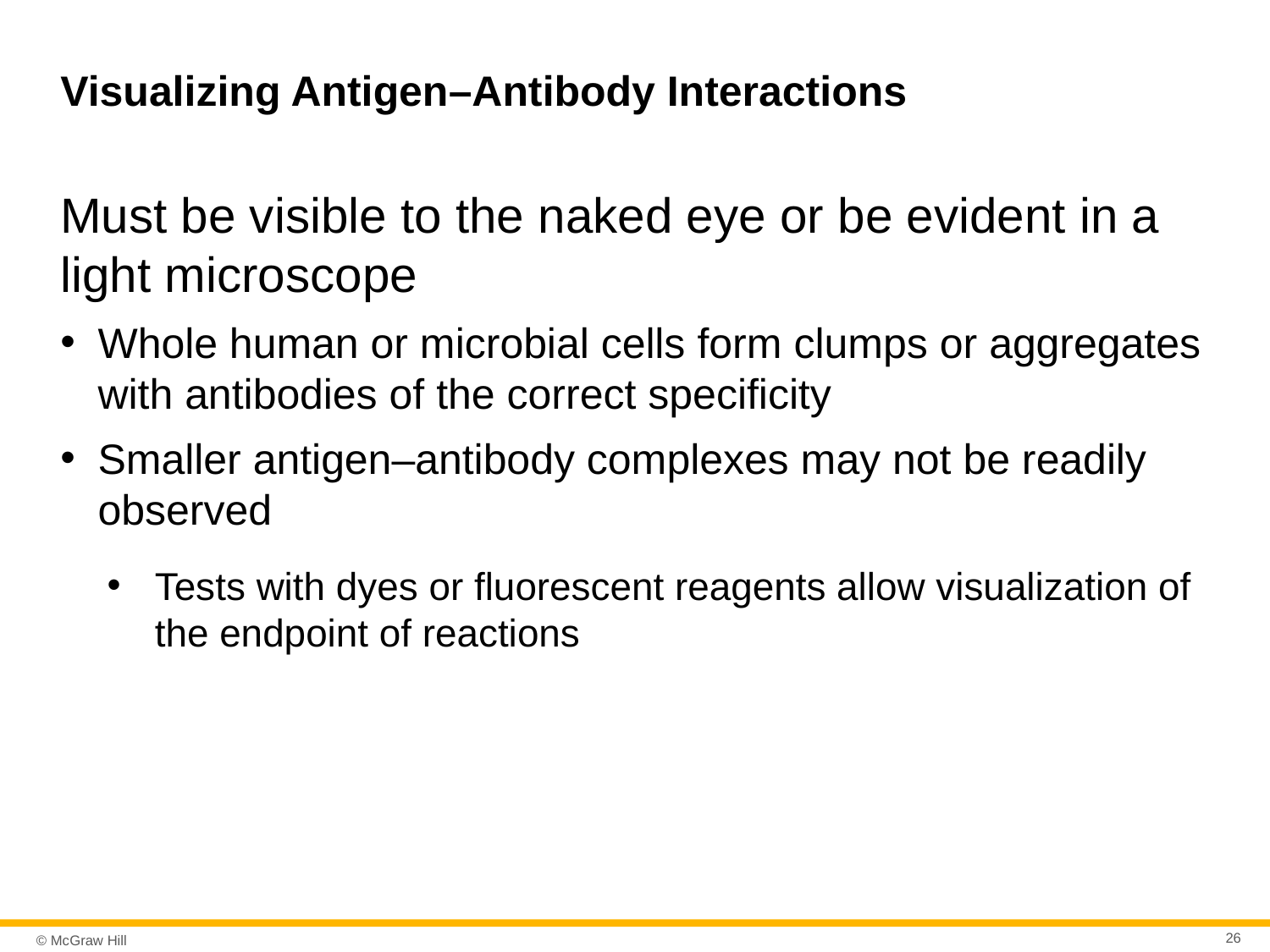

# Visualizing Antigen–Antibody Interactions
Must be visible to the naked eye or be evident in a light microscope
Whole human or microbial cells form clumps or aggregates with antibodies of the correct specificity
Smaller antigen–antibody complexes may not be readily observed
Tests with dyes or fluorescent reagents allow visualization of the endpoint of reactions